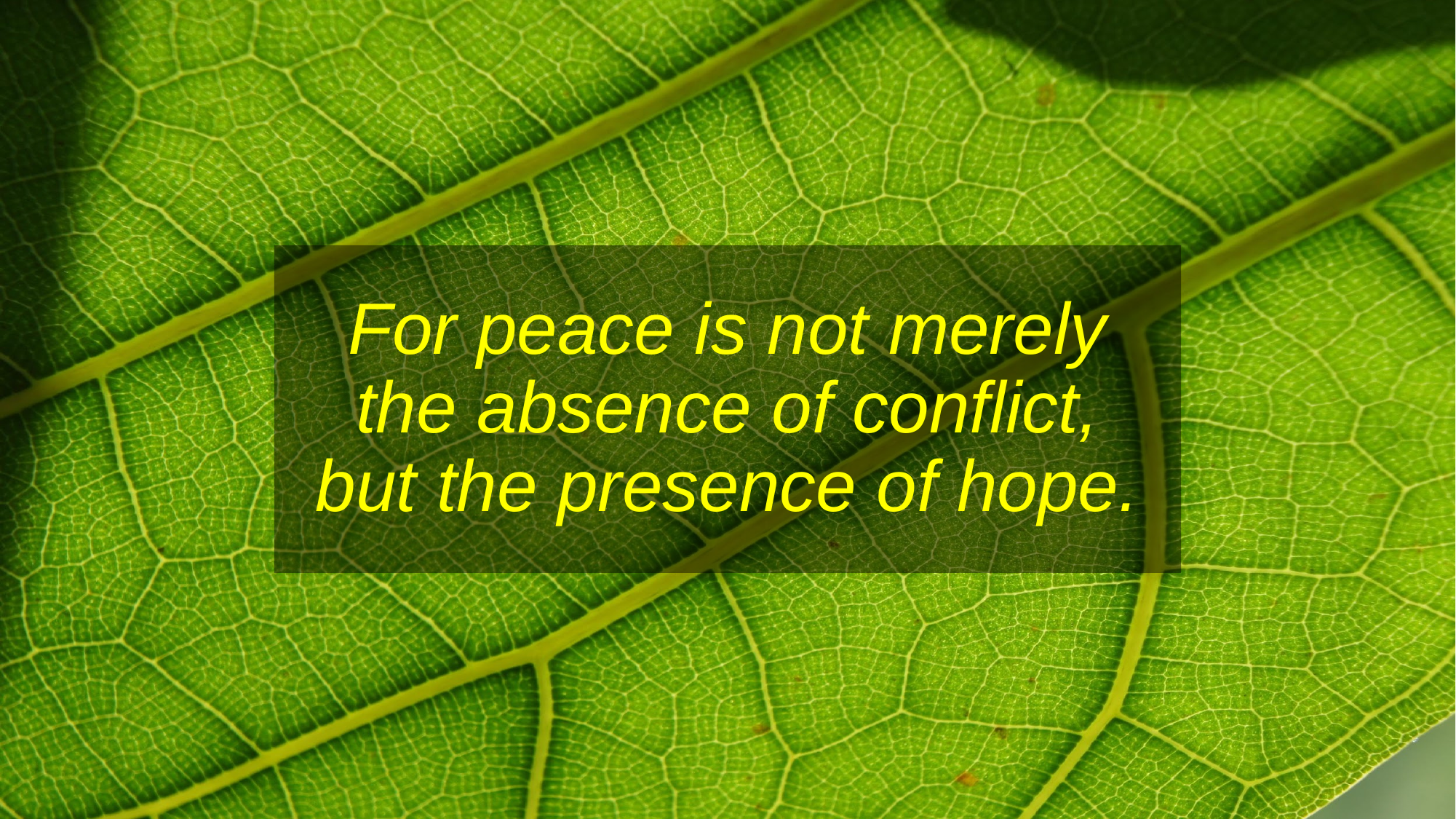

# For peace is not merely the absence of conflict, but the presence of hope.